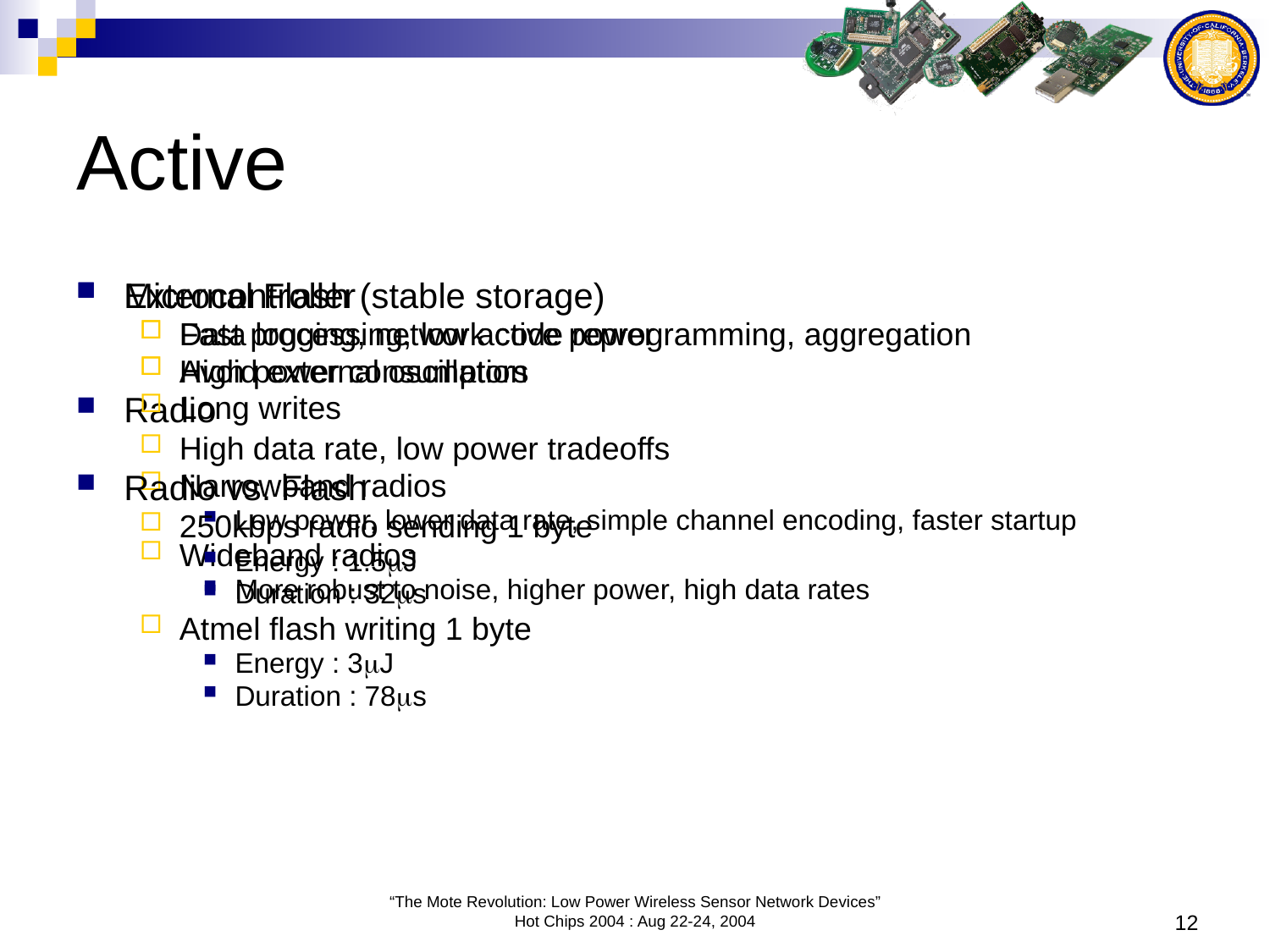

# Active
Microcontroller
Fast processing, low active power
Avoid external oscillators
Radio
High data rate, low power tradeoffs
Narrowband radios
Low power, lower data rate, simple channel encoding, faster startup
Wideband radios
More robust to noise, higher power, high data rates
External Flash (stable storage)
Data logging, network code reprogramming, aggregation
High power consumption
Long writes

Radio vs. Flash
250kbps radio sending 1 byte
Energy : 1.5μJ
Duration : 32μs
Atmel flash writing 1 byte
Energy : 3μJ
Duration : 78μs

“The Mote Revolution: Low Power Wireless Sensor Network Devices”
Hot Chips 2004 : Aug 22-24, 2004